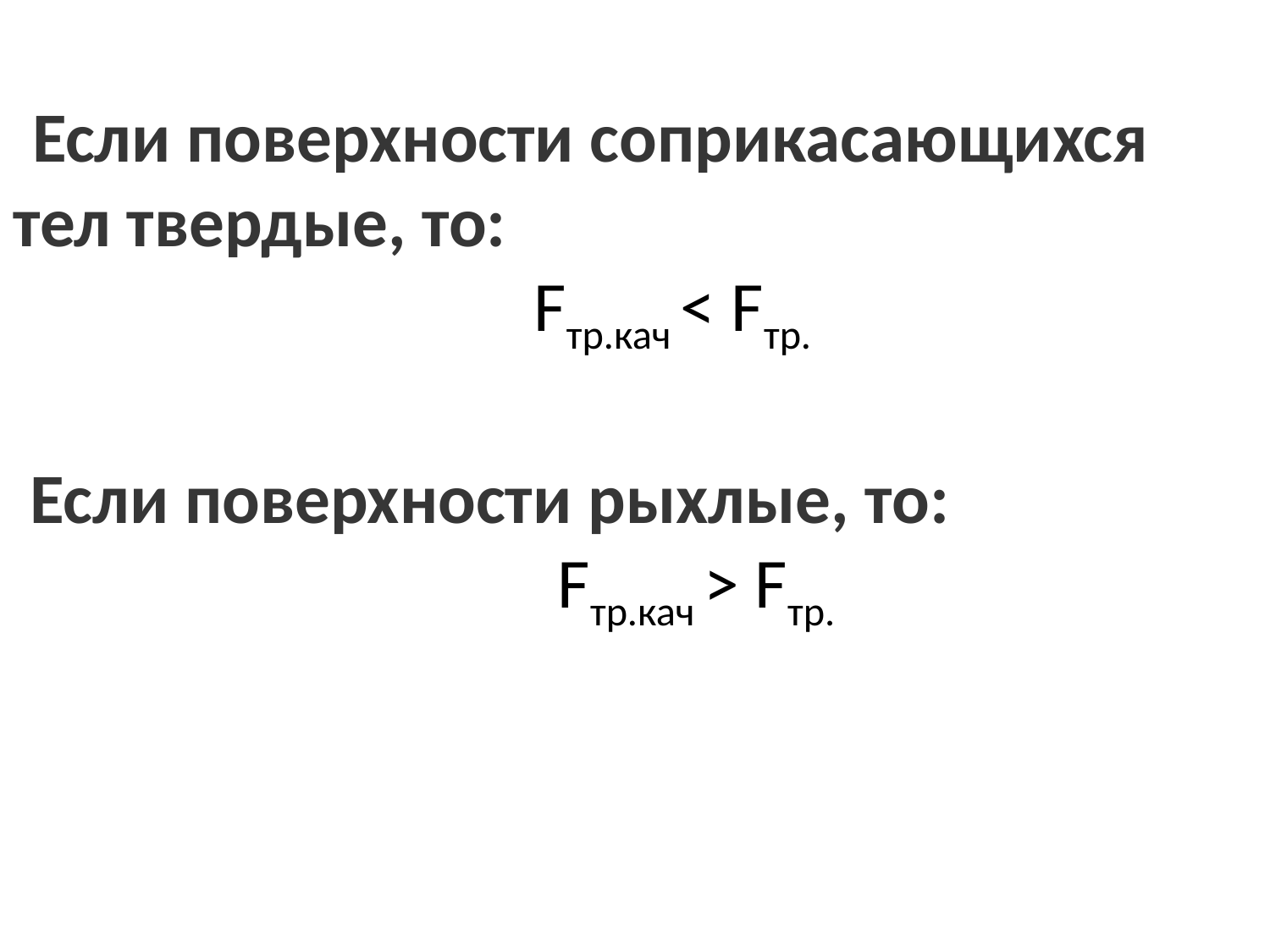

#
 Если поверхности соприкасающихся тел твердые, то:
     Fтр.кач < Fтр.

 Если поверхности рыхлые, то:                            Fтр.кач > Fтр.